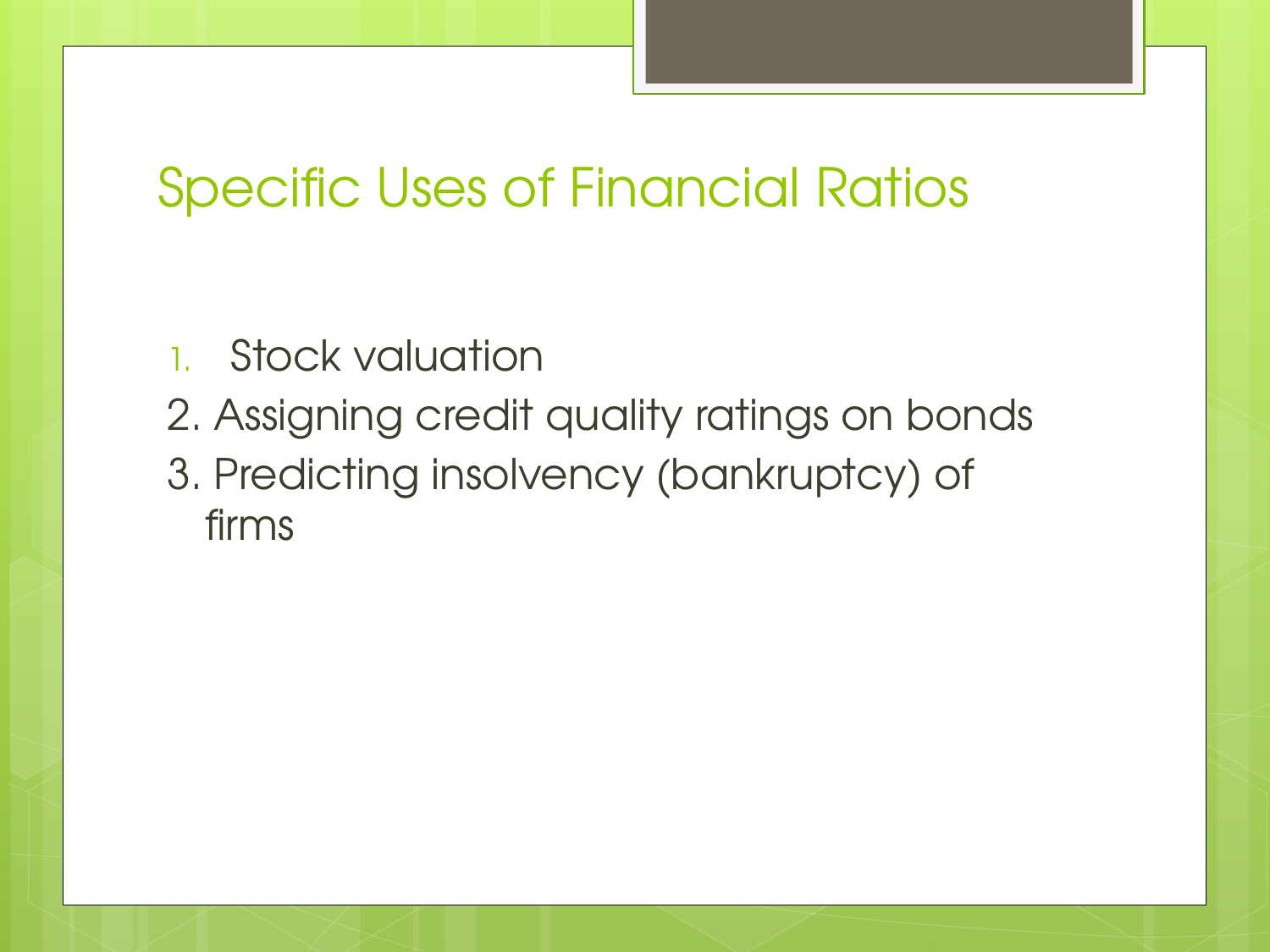

# Specific Uses of Financial Ratios
Stock valuation
2. Assigning credit quality ratings on bonds
3. Predicting insolvency (bankruptcy) of firms